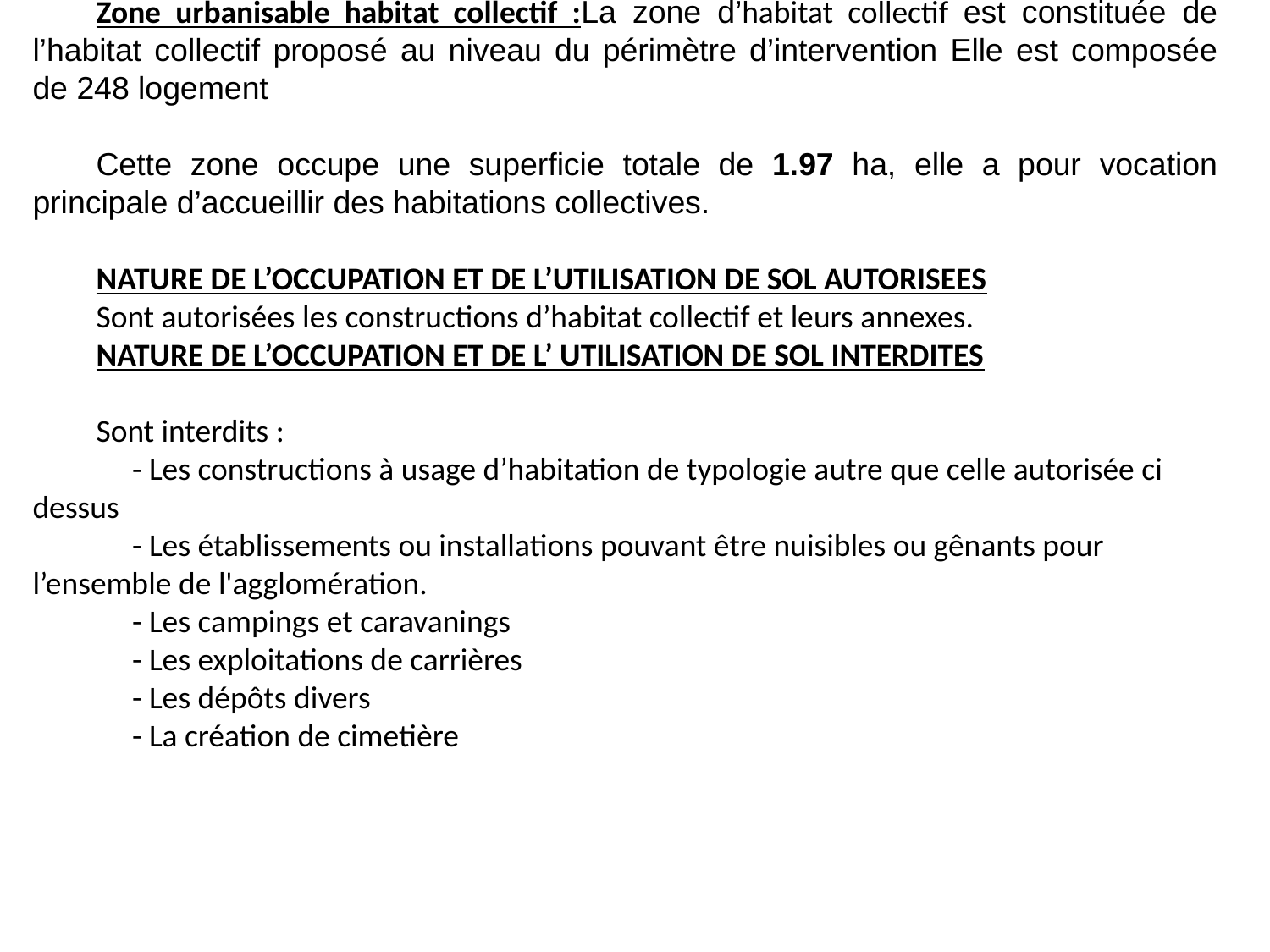

Zone urbanisable habitat collectif :La zone d’habitat collectif est constituée de l’habitat collectif proposé au niveau du périmètre d’intervention Elle est composée de 248 logement

Cette zone occupe une superficie totale de 1.97 ha, elle a pour vocation principale d’accueillir des habitations collectives.

NATURE DE L’OCCUPATION ET DE L’UTILISATION DE SOL AUTORISEES
Sont autorisées les constructions d’habitat collectif et leurs annexes.
NATURE DE L’OCCUPATION ET DE L’ UTILISATION DE SOL INTERDITES

Sont interdits :
     - Les constructions à usage d’habitation de typologie autre que celle autorisée ci dessus
     - Les établissements ou installations pouvant être nuisibles ou gênants pour l’ensemble de l'agglomération.
     - Les campings et caravanings
     - Les exploitations de carrières
     - Les dépôts divers
     - La création de cimetière